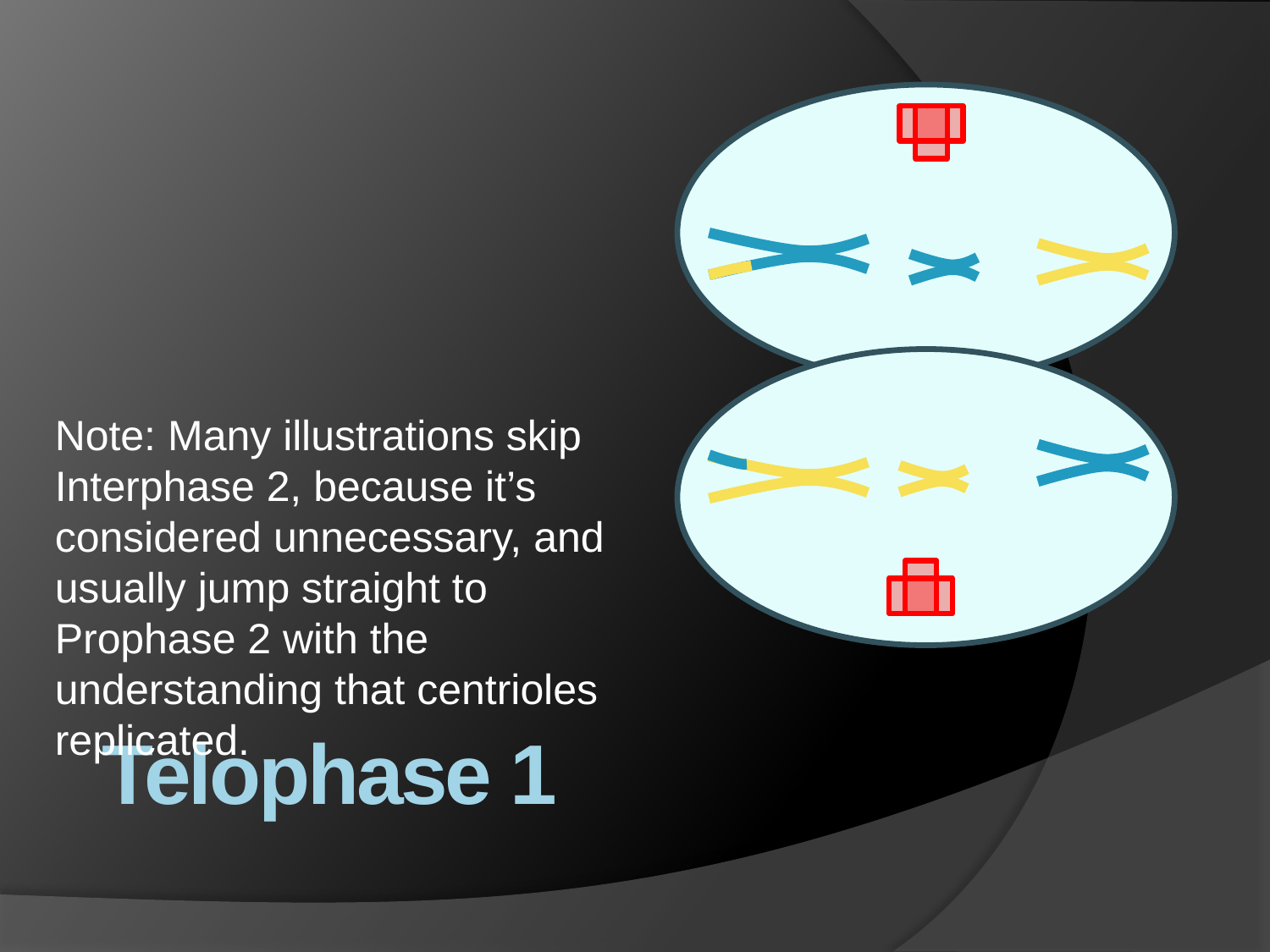

Note: Many illustrations skip Interphase 2, because it’s considered unnecessary, and usually jump straight to Prophase 2 with the understanding that centrioles replicated.
Telophase 1